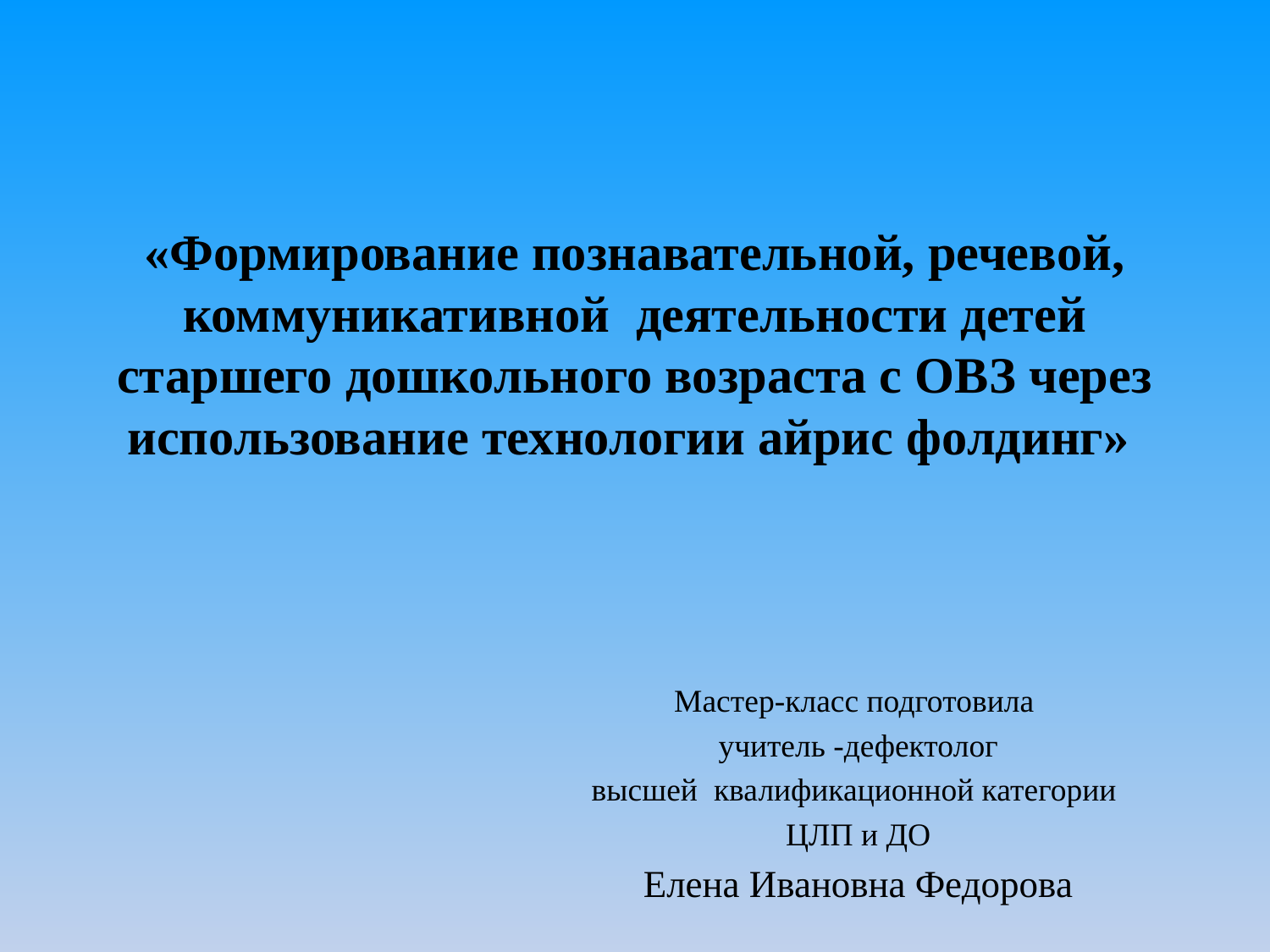

# «Формирование познавательной, речевой, коммуникативной  деятельности детей старшего дошкольного возраста с ОВЗ через использование технологии айрис фолдинг»
Мастер-класс подготовила
учитель -дефектолог
 высшей  квалификационной категории
ЦЛП и ДО
Елена Ивановна Федорова